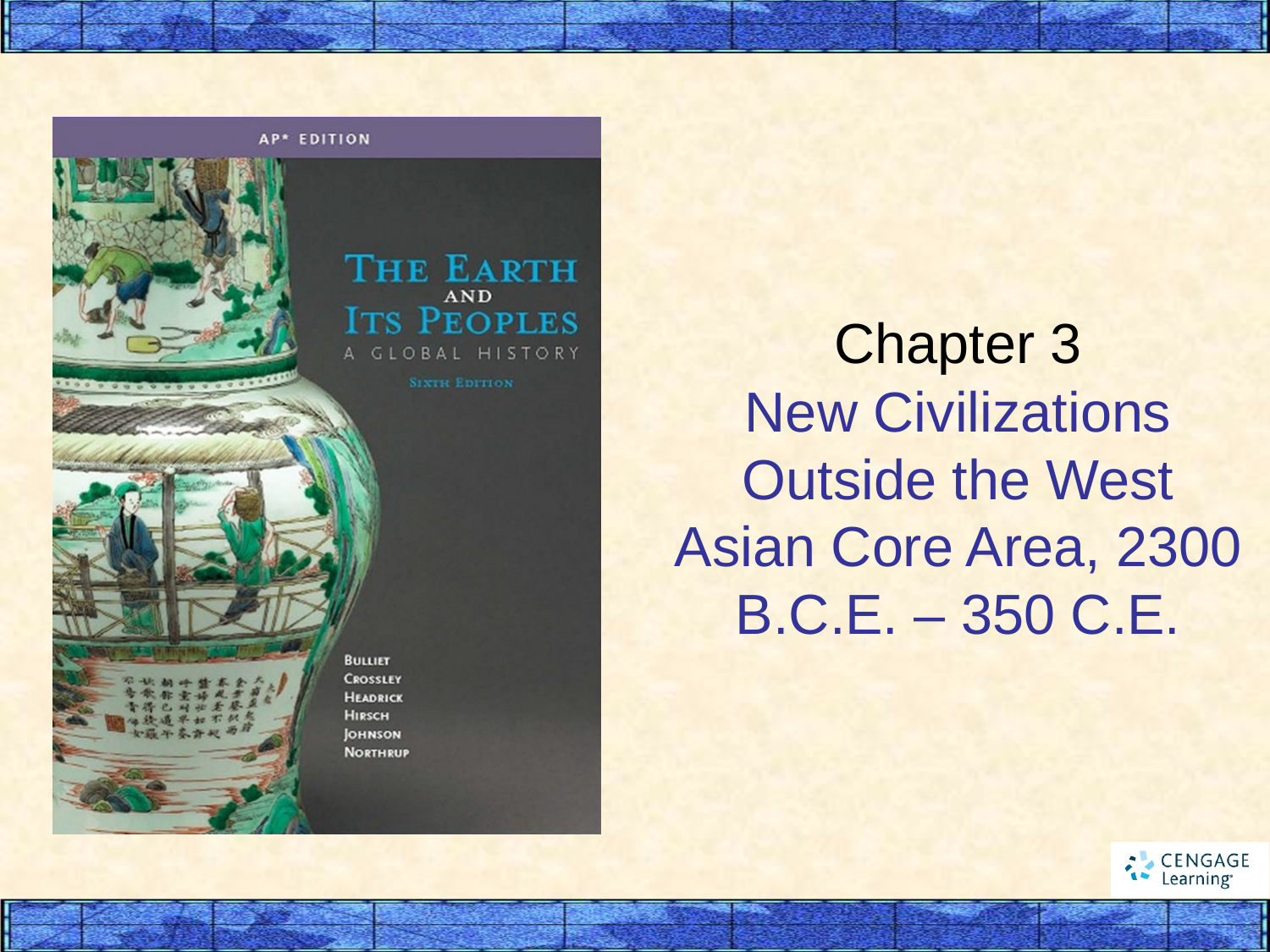

# Chapter 3 New Civilizations Outside the West Asian Core Area, 2300 B.C.E. – 350 C.E.